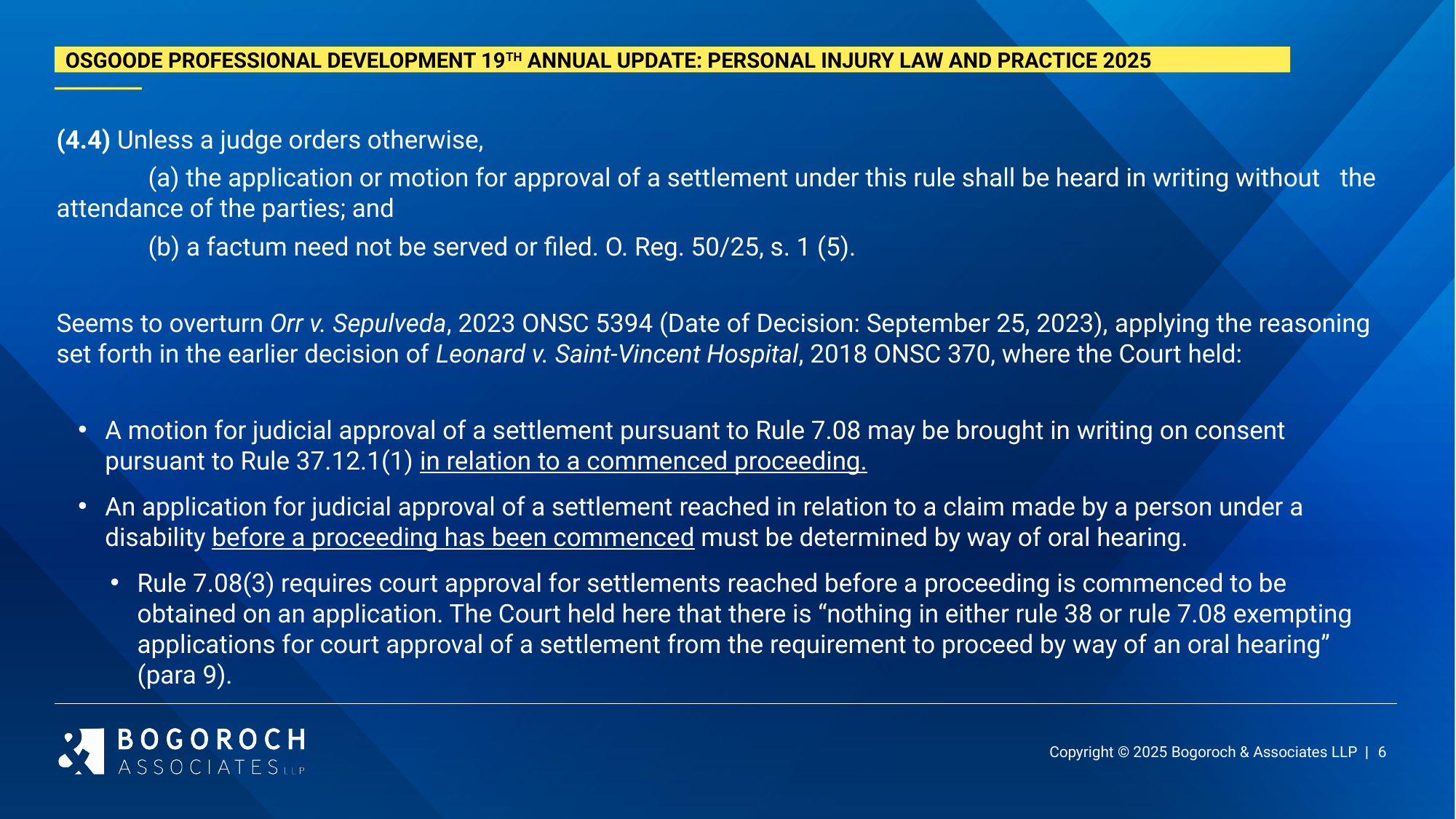

(4.4) Unless a judge orders otherwise,
	(a) the application or motion for approval of a settlement under this rule shall be heard in writing without 	the attendance of the parties; and
	(b) a factum need not be served or filed. O. Reg. 50/25, s. 1 (5).

Seems to overturn Orr v. Sepulveda, 2023 ONSC 5394 (Date of Decision: September 25, 2023), applying the reasoning set forth in the earlier decision of Leonard v. Saint-Vincent Hospital, 2018 ONSC 370, where the Court held:

A motion for judicial approval of a settlement pursuant to Rule 7.08 may be brought in writing on consent pursuant to Rule 37.12.1(1) in relation to a commenced proceeding.
An application for judicial approval of a settlement reached in relation to a claim made by a person under a disability before a proceeding has been commenced must be determined by way of oral hearing.
Rule 7.08(3) requires court approval for settlements reached before a proceeding is commenced to be obtained on an application. The Court held here that there is “nothing in either rule 38 or rule 7.08 exempting applications for court approval of a settlement from the requirement to proceed by way of an oral hearing” (para 9).